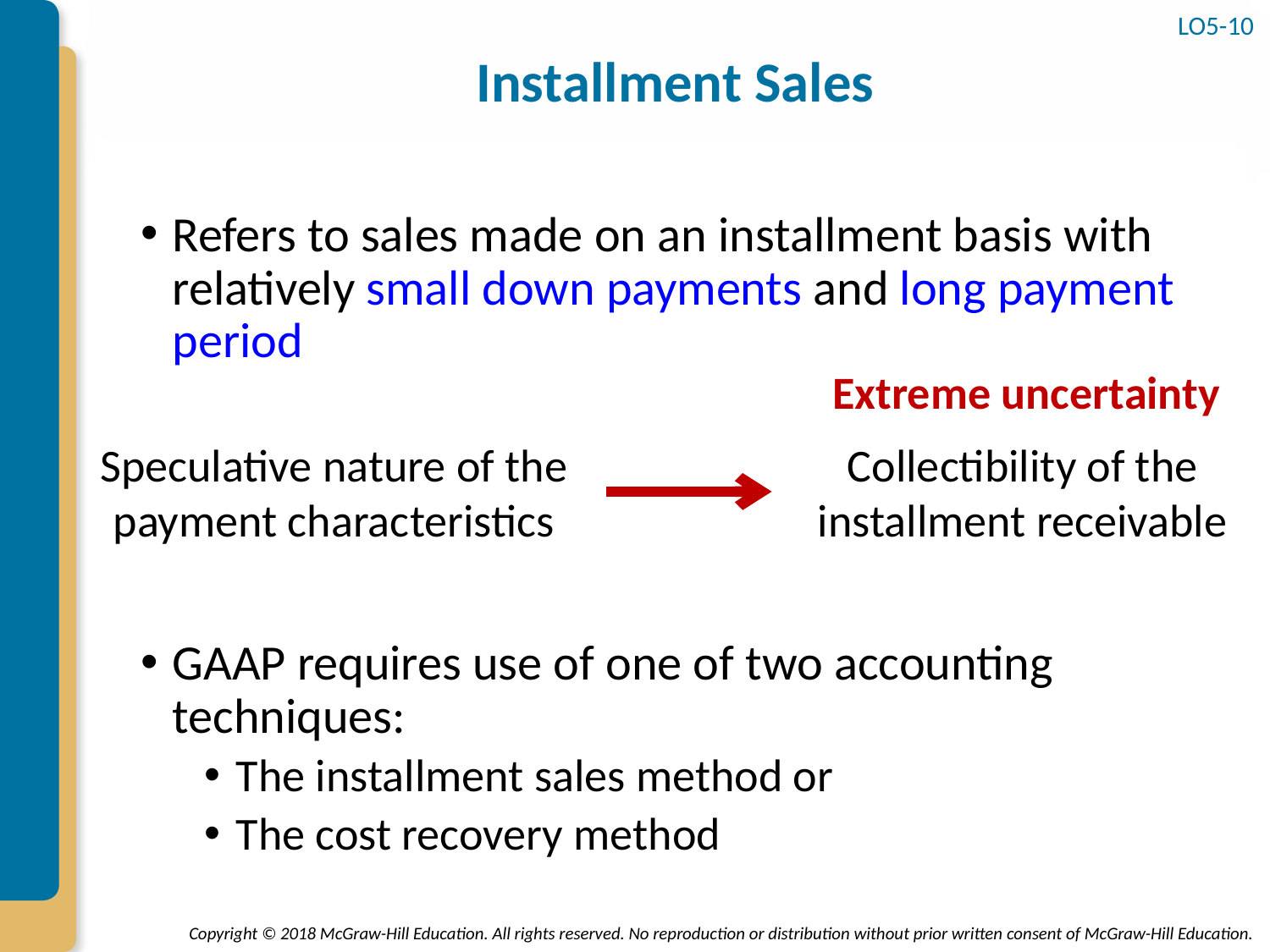

# Installment Sales
LO5-10
Refers to sales made on an installment basis with relatively small down payments and long payment period

GAAP requires use of one of two accounting techniques:
The installment sales method or
The cost recovery method
 Extreme uncertainty
Speculative nature of the payment characteristics
Collectibility of the installment receivable